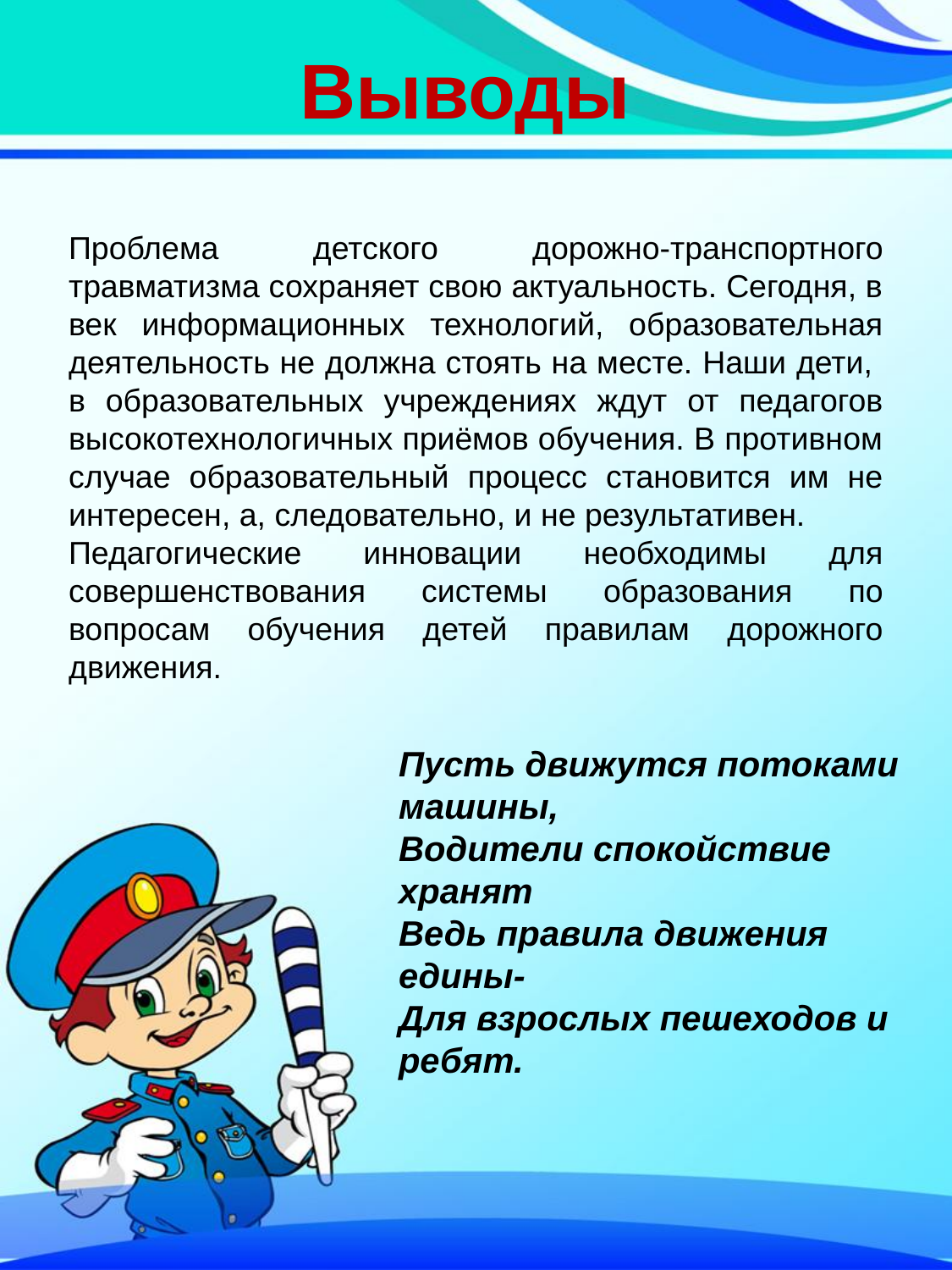

Выводы

Проблема детского дорожно-транспортного травматизма сохраняет свою актуальность. Сегодня, в век информационных технологий, образовательная деятельность не должна стоять на месте. Наши дети,  в образовательных учреждениях ждут от педагогов высокотехнологичных приёмов обучения. В противном случае образовательный процесс становится им не интересен, а, следовательно, и не результативен.
Педагогические инновации необходимы для совершенствования системы образования по вопросам обучения детей правилам дорожного движения.

Пусть движутся потоками машины,
Водители спокойствие хранят
Ведь правила движения едины-
Для взрослых пешеходов и ребят.